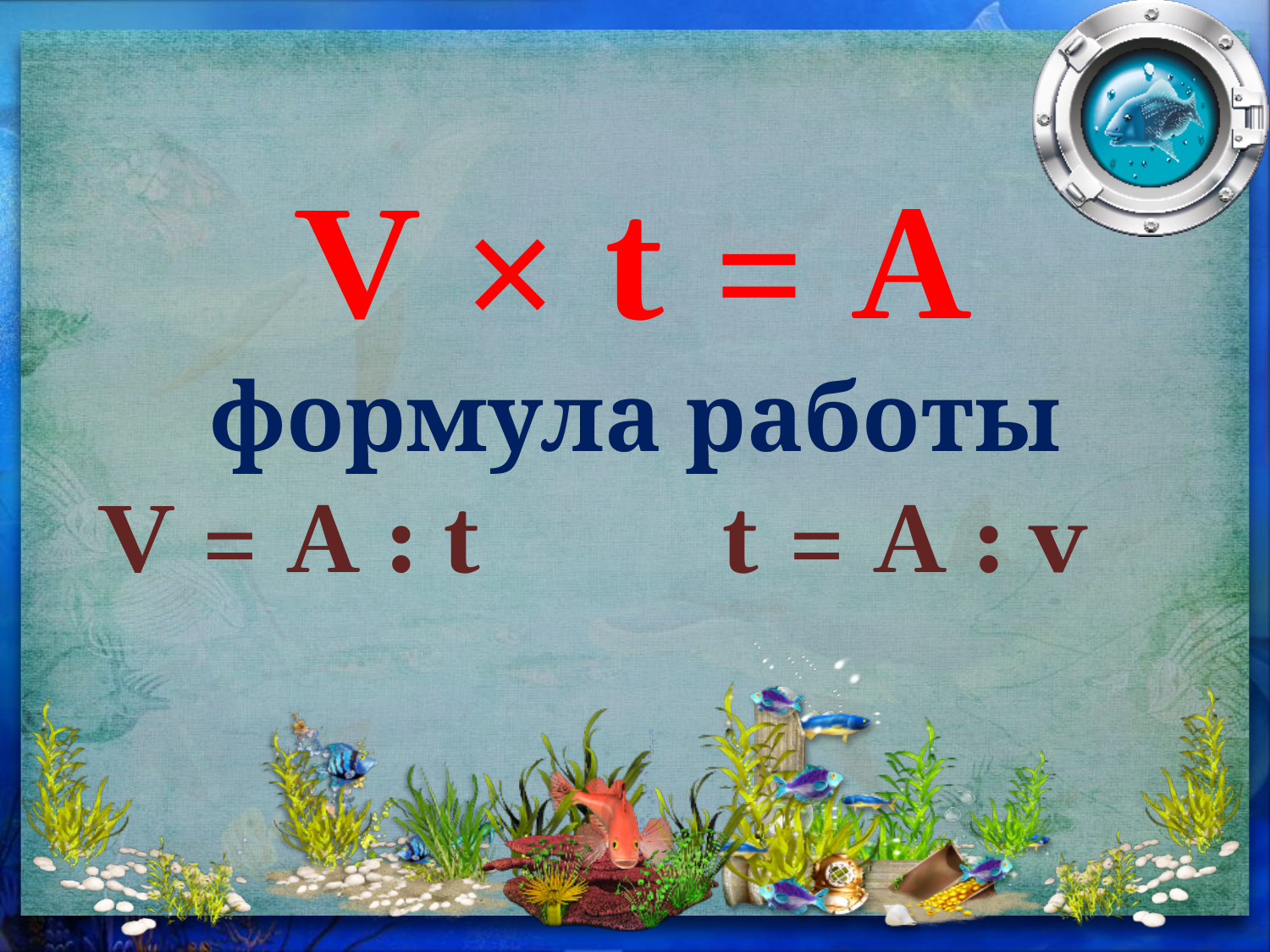

#

V × t = A
формула работы
V = A : t          t = A : v